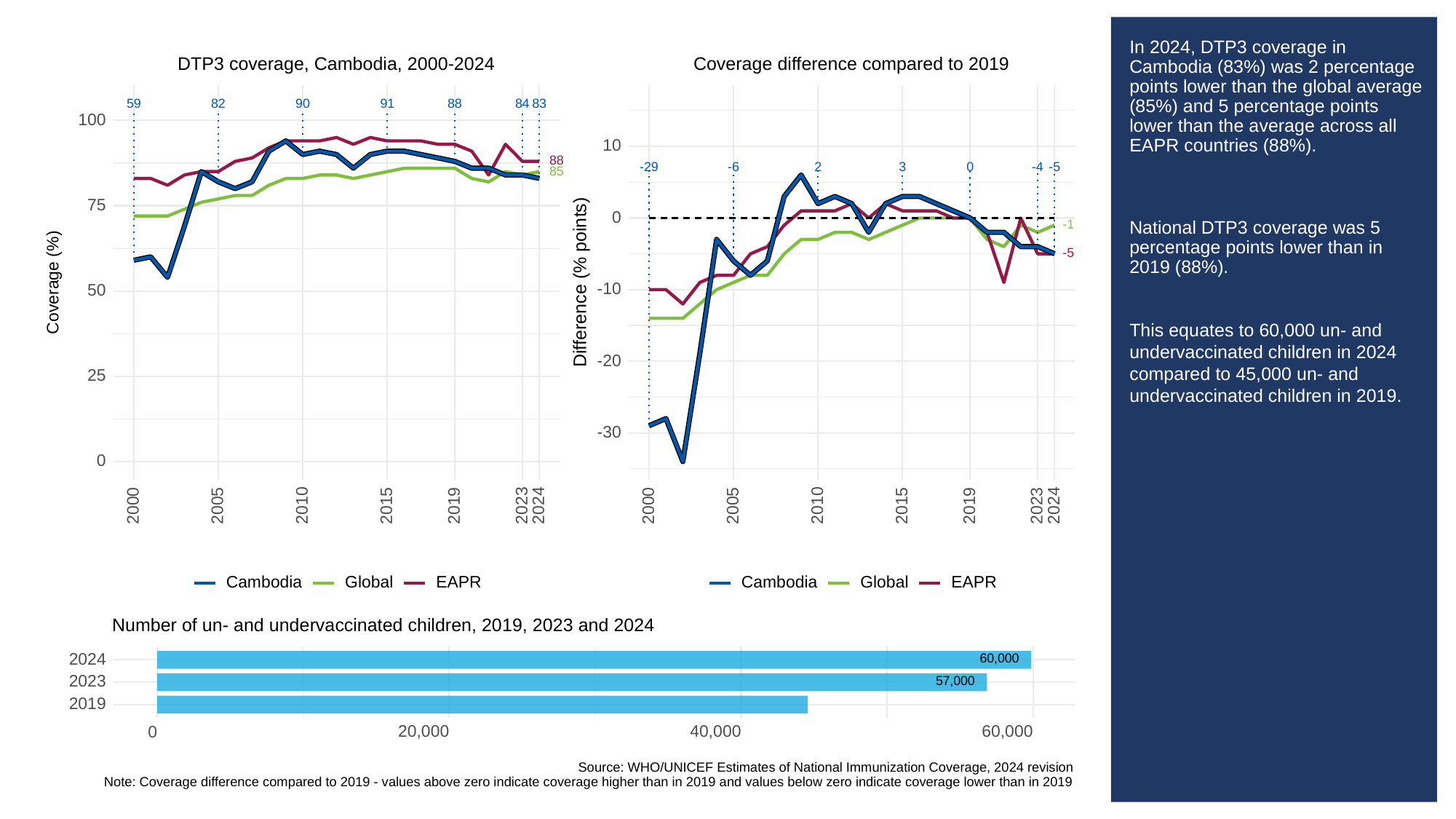

# In 2024, DTP3 coverage in Cambodia (83%) was 2 percentage points lower than the global average (85%) and 5 percentage points lower than the average across all EAPR countries (88%).

National DTP3 coverage was 5 percentage points lower than in 2019 (88%).

This equates to 60,000 un- and undervaccinated children in 2024 compared to 45,000 un- and undervaccinated children in 2019.

DTP3 coverage, Cambodia, 2000-2024
Coverage difference compared to 2019

83
59
82
90
91
88
84

100

10

88
3
-29
-6
0

2
-5
-4
85

75

0

-1

-5

Difference (% points)
Coverage (%)
-10
50

-20

25

-30

0

2023
2023
2000
2005
2010
2015
2019
2024
2000
2005
2010
2015
2019
2024
Cambodia
Global
Cambodia
Global
EAPR
EAPR

Number of un- and undervaccinated children, 2019, 2023 and 2024

60,000
2024

57,000
2023

2019

20,000
40,000
60,000
0
Source: WHO/UNICEF Estimates of National Immunization Coverage, 2024 revision
Note: Coverage difference compared to 2019 - values above zero indicate coverage higher than in 2019 and values below zero indicate coverage lower than in 2019